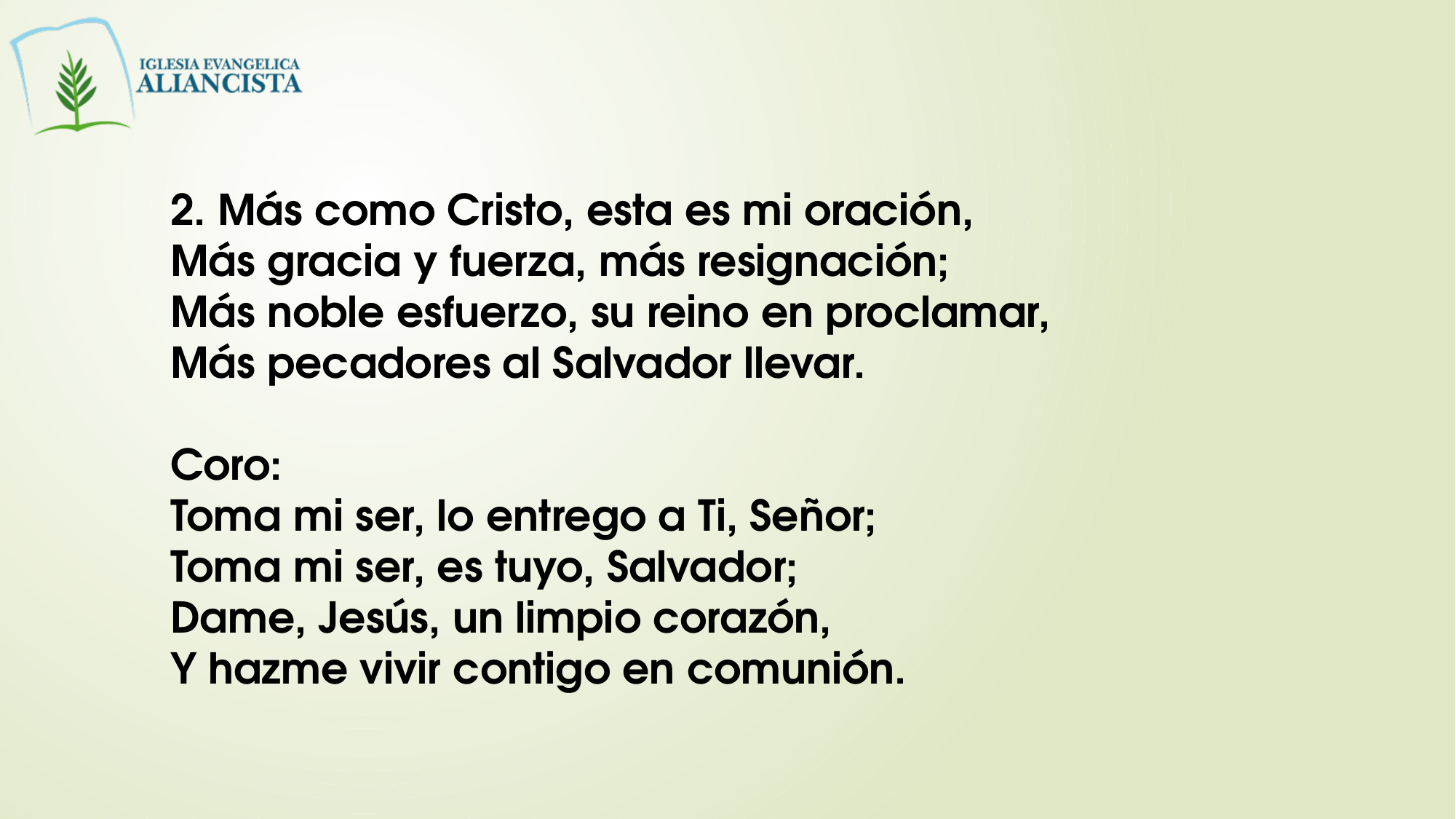

2. Más como Cristo, esta es mi oración,
Más gracia y fuerza, más resignación;
Más noble esfuerzo, su reino en proclamar,
Más pecadores al Salvador llevar.

Coro:
Toma mi ser, lo entrego a Ti, Señor;
Toma mi ser, es tuyo, Salvador;
Dame, Jesús, un limpio corazón,
Y hazme vivir contigo en comunión.